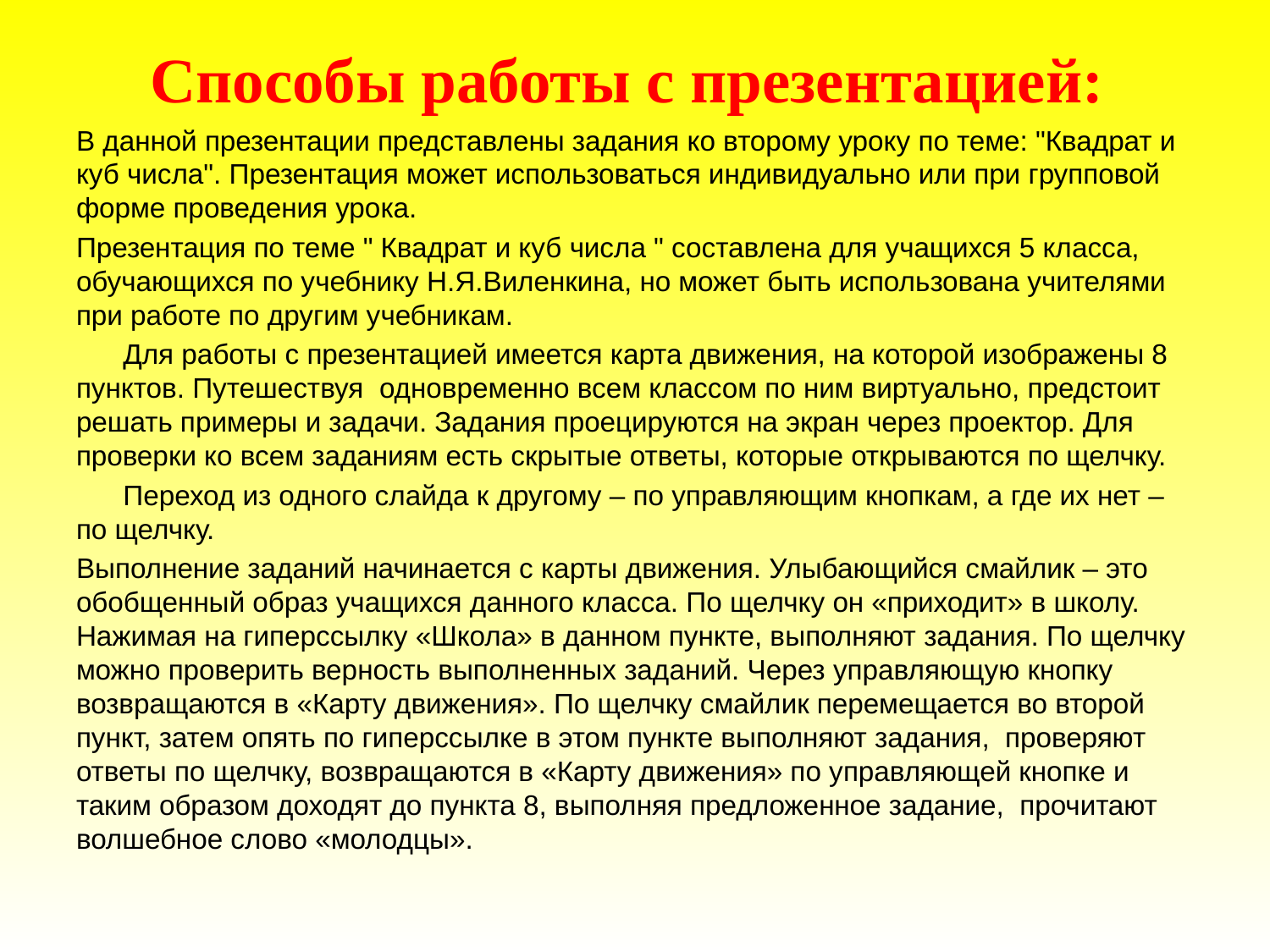

# Способы работы с презентацией:
В данной презентации представлены задания ко второму уроку по теме: "Квадрат и куб числа". Презентация может использоваться индивидуально или при групповой форме проведения урока.
Презентация по теме " Квадрат и куб числа " составлена для учащихся 5 класса, обучающихся по учебнику Н.Я.Виленкина, но может быть использована учителями при работе по другим учебникам.
      Для работы с презентацией имеется карта движения, на которой изображены 8 пунктов. Путешествуя  одновременно всем классом по ним виртуально, предстоит решать примеры и задачи. Задания проецируются на экран через проектор. Для проверки ко всем заданиям есть скрытые ответы, которые открываются по щелчку.
      Переход из одного слайда к другому – по управляющим кнопкам, а где их нет – по щелчку.
Выполнение заданий начинается с карты движения. Улыбающийся смайлик – это обобщенный образ учащихся данного класса. По щелчку он «приходит» в школу. Нажимая на гиперссылку «Школа» в данном пункте, выполняют задания. По щелчку можно проверить верность выполненных заданий. Через управляющую кнопку возвращаются в «Карту движения». По щелчку смайлик перемещается во второй пункт, затем опять по гиперссылке в этом пункте выполняют задания,  проверяют ответы по щелчку, возвращаются в «Карту движения» по управляющей кнопке и таким образом доходят до пункта 8, выполняя предложенное задание,  прочитают волшебное слово «молодцы».